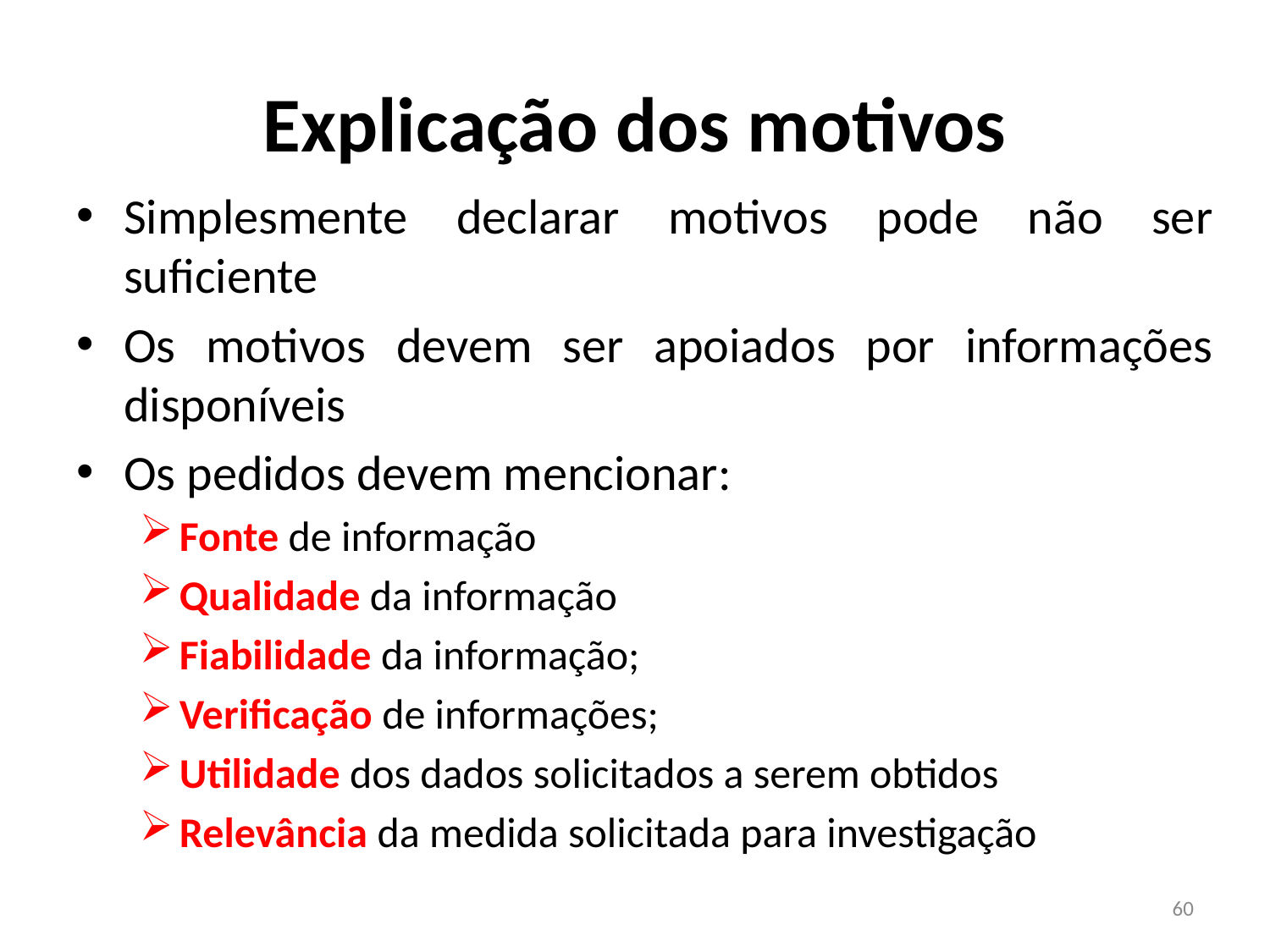

# Explicação dos motivos
Simplesmente declarar motivos pode não ser suficiente
Os motivos devem ser apoiados por informações disponíveis
Os pedidos devem mencionar:
Fonte de informação
Qualidade da informação
Fiabilidade da informação;
Verificação de informações;
Utilidade dos dados solicitados a serem obtidos
Relevância da medida solicitada para investigação
60